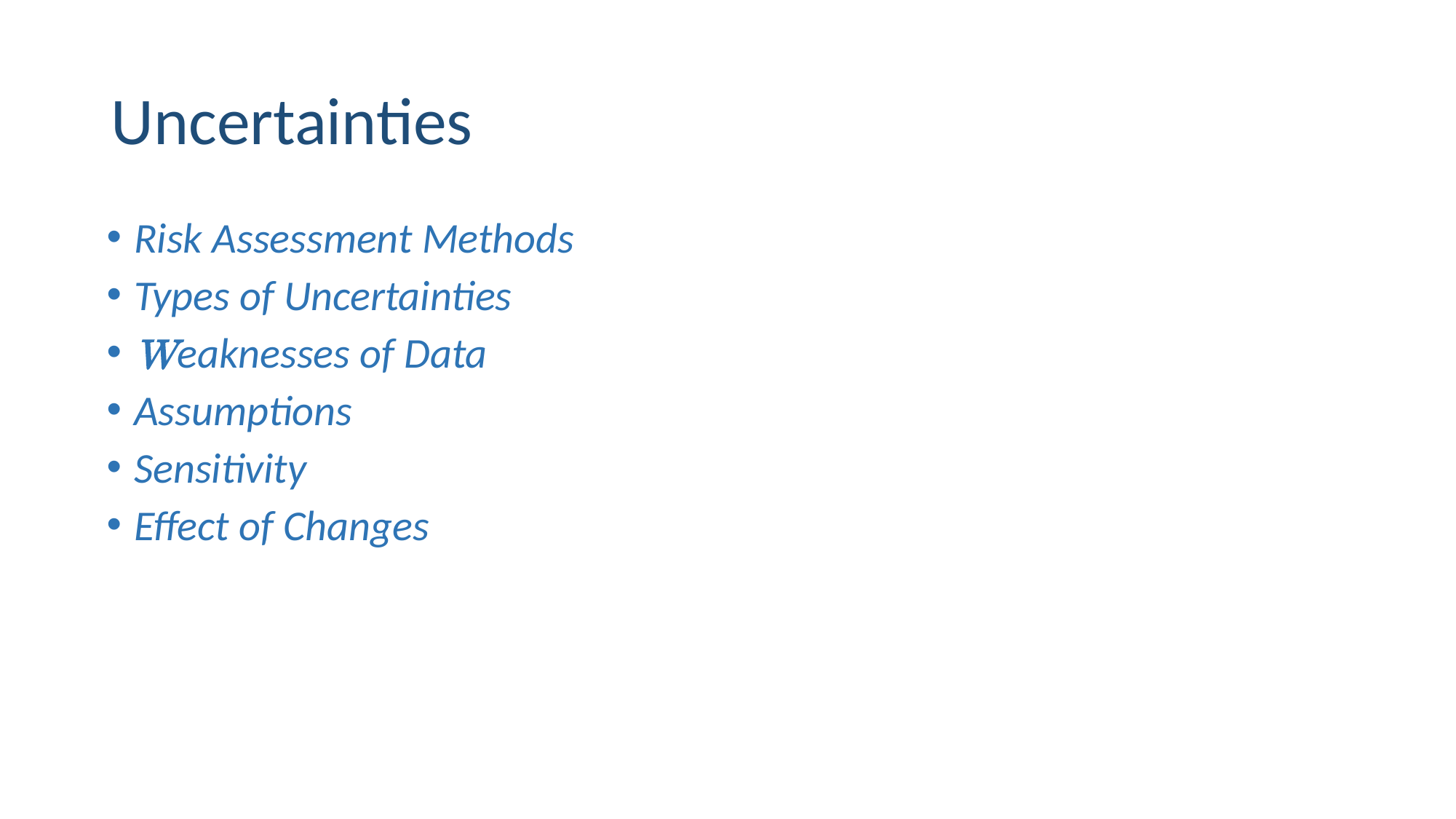

# Uncertainties
Risk Assessment Methods
Types of Uncertainties
Weaknesses of Data
Assumptions
Sensitivity
Effect of Changes